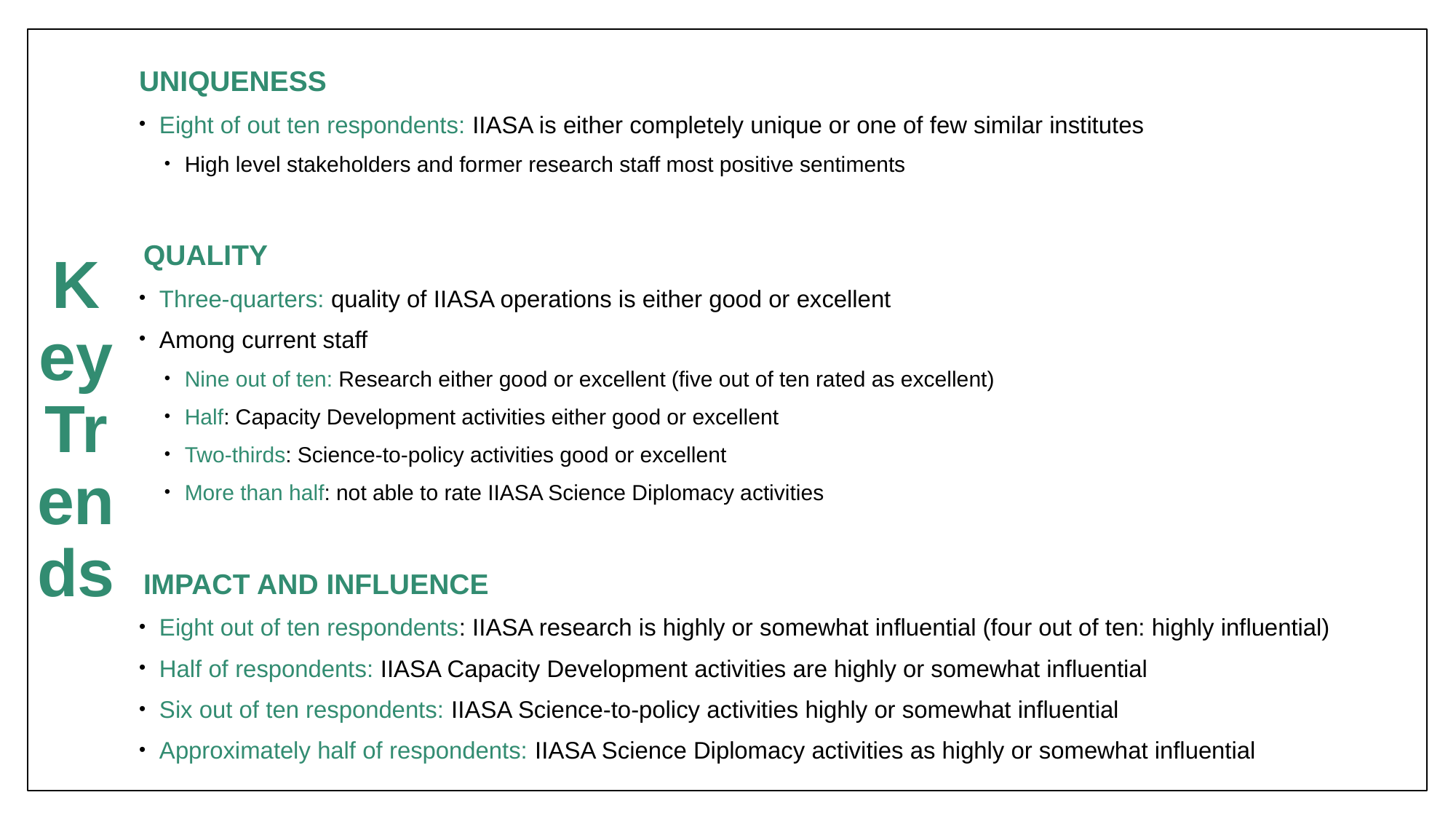

UNIQUENESS
Eight of out ten respondents: IIASA is either completely unique or one of few similar institutes
High level stakeholders and former research staff most positive sentiments

QUALITY
Three-quarters: quality of IIASA operations is either good or excellent
Among current staff
Nine out of ten: Research either good or excellent (five out of ten rated as excellent)
Half: Capacity Development activities either good or excellent
Two-thirds: Science-to-policy activities good or excellent
More than half: not able to rate IIASA Science Diplomacy activities

IMPACT AND INFLUENCE
Eight out of ten respondents: IIASA research is highly or somewhat influential (four out of ten: highly influential)
Half of respondents: IIASA Capacity Development activities are highly or somewhat influential
Six out of ten respondents: IIASA Science-to-policy activities highly or somewhat influential
Approximately half of respondents: IIASA Science Diplomacy activities as highly or somewhat influential

# Key Trends